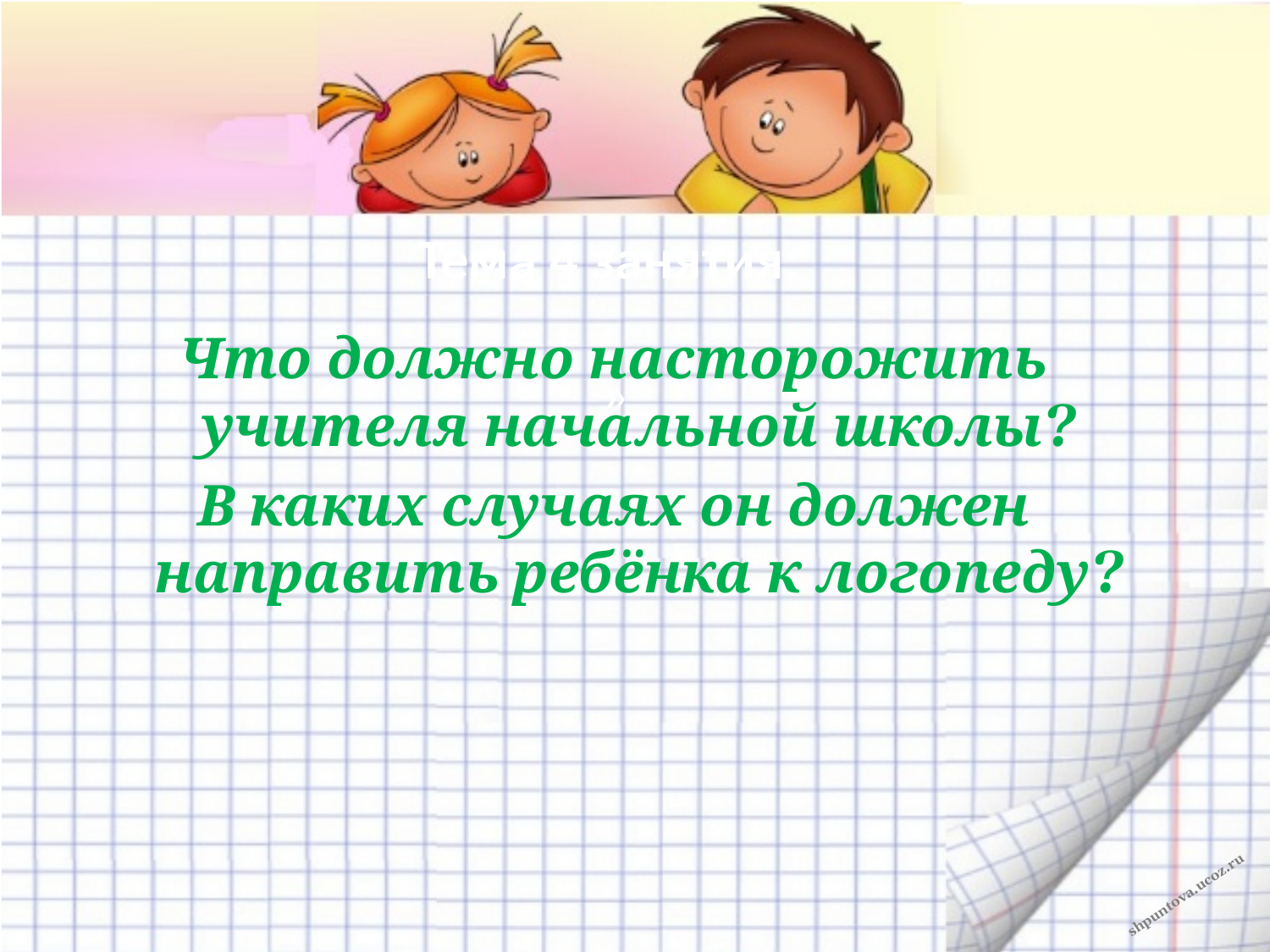

Тема 4 занятия:

»
Что должно насторожить учителя начальной школы?
В каких случаях он должен направить ребёнка к логопеду?